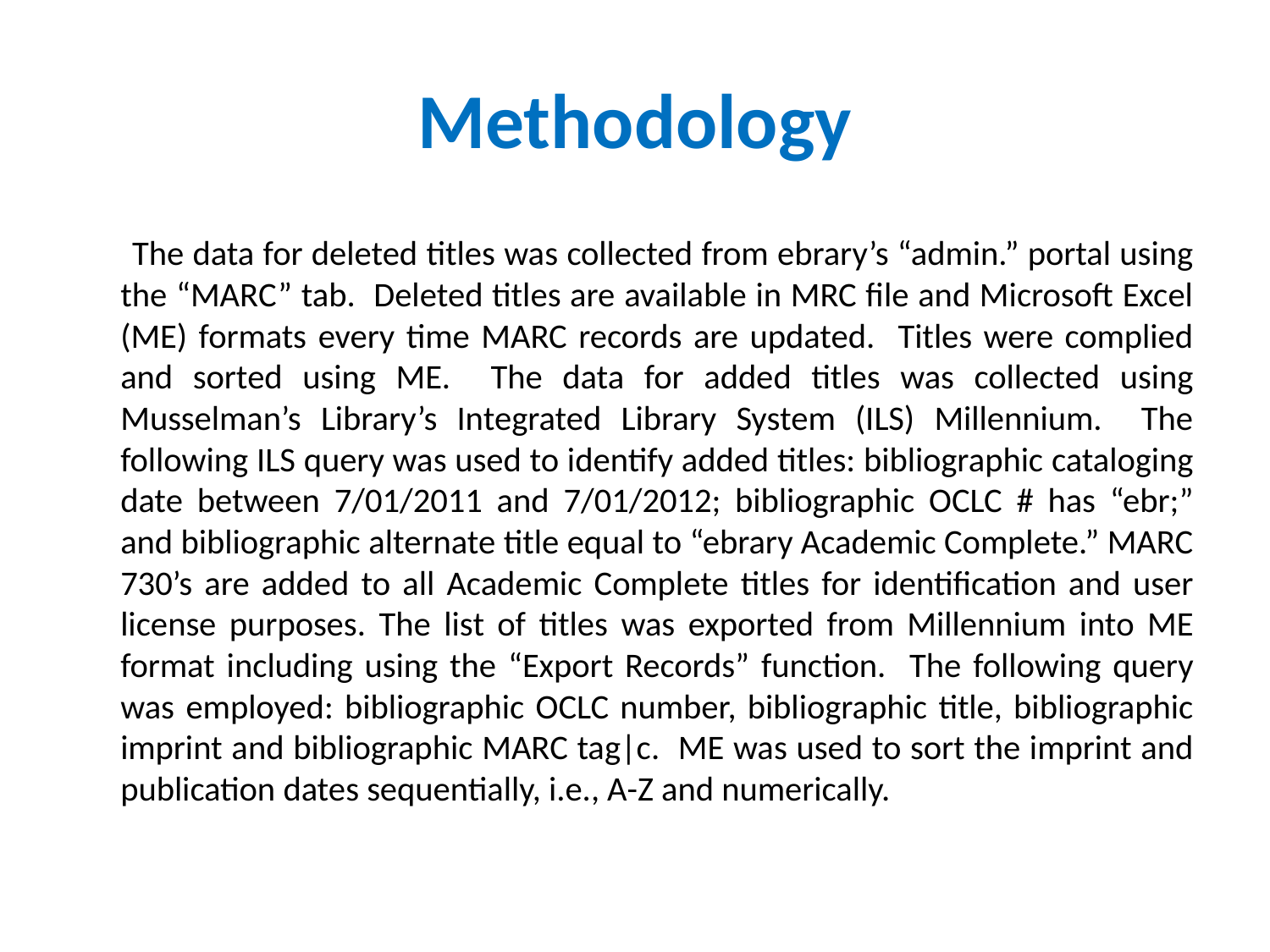

# Methodology
      The data for deleted titles was collected from ebrary’s “admin.” portal using the “MARC” tab.  Deleted titles are available in MRC file and Microsoft Excel (ME) formats every time MARC records are updated.  Titles were complied and sorted using ME.  The data for added titles was collected using Musselman’s Library’s Integrated Library System (ILS) Millennium.  The following ILS query was used to identify added titles: bibliographic cataloging date between 7/01/2011 and 7/01/2012; bibliographic OCLC # has “ebr;” and bibliographic alternate title equal to “ebrary Academic Complete.” MARC 730’s are added to all Academic Complete titles for identification and user license purposes. The list of titles was exported from Millennium into ME format including using the “Export Records” function.  The following query was employed: bibliographic OCLC number, bibliographic title, bibliographic imprint and bibliographic MARC tag|c.  ME was used to sort the imprint and publication dates sequentially, i.e., A-Z and numerically.